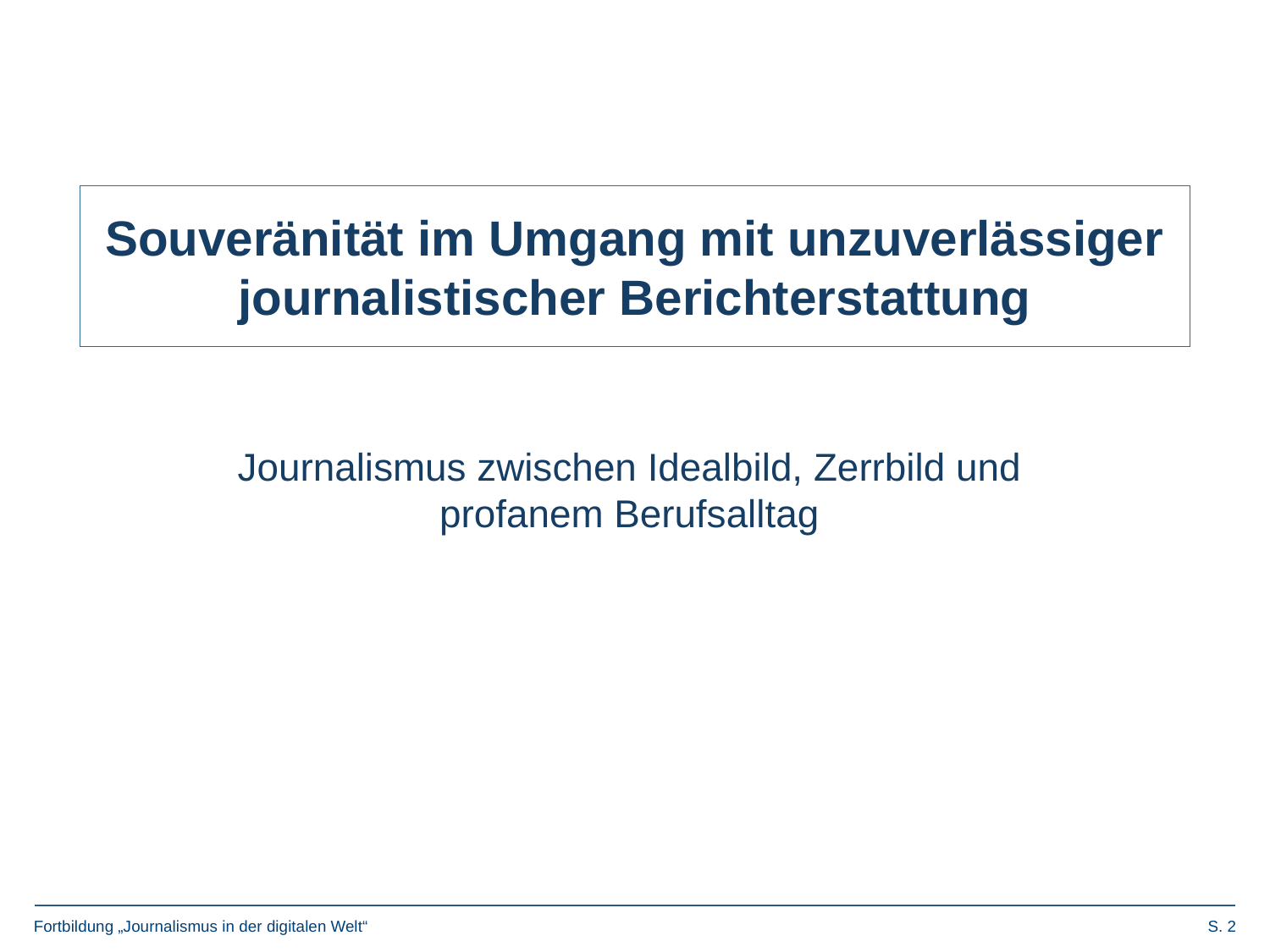

# Souveränität im Umgang mit unzuverlässiger journalistischer Berichterstattung
Journalismus zwischen Idealbild, Zerrbild und profanem Berufsalltag